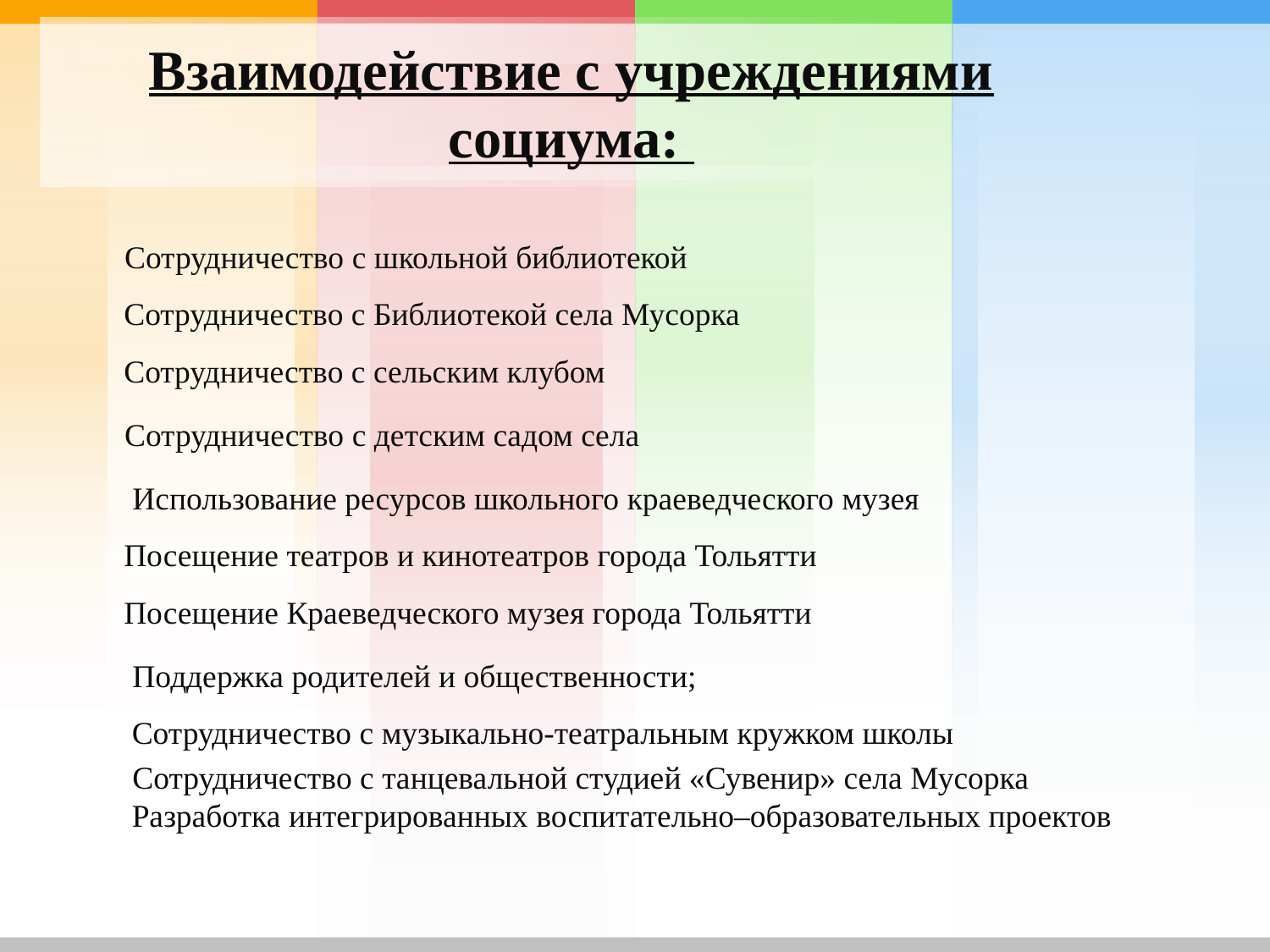

# Взаимодействие с учреждениями социума:
      Сотрудничество с школьной библиотекой
Сотрудничество с Библиотекой села Мусорка
Сотрудничество с сельским клубом
      Сотрудничество с детским садом села
       Использование ресурсов школьного краеведческого музея
Посещение театров и кинотеатров города Тольятти
Посещение Краеведческого музея города Тольятти
       Поддержка родителей и общественности;
 Сотрудничество с музыкально-театральным кружком школы
       Сотрудничество с танцевальной студией «Сувенир» села Мусорка
 Разработка интегрированных воспитательно–образовательных проектов